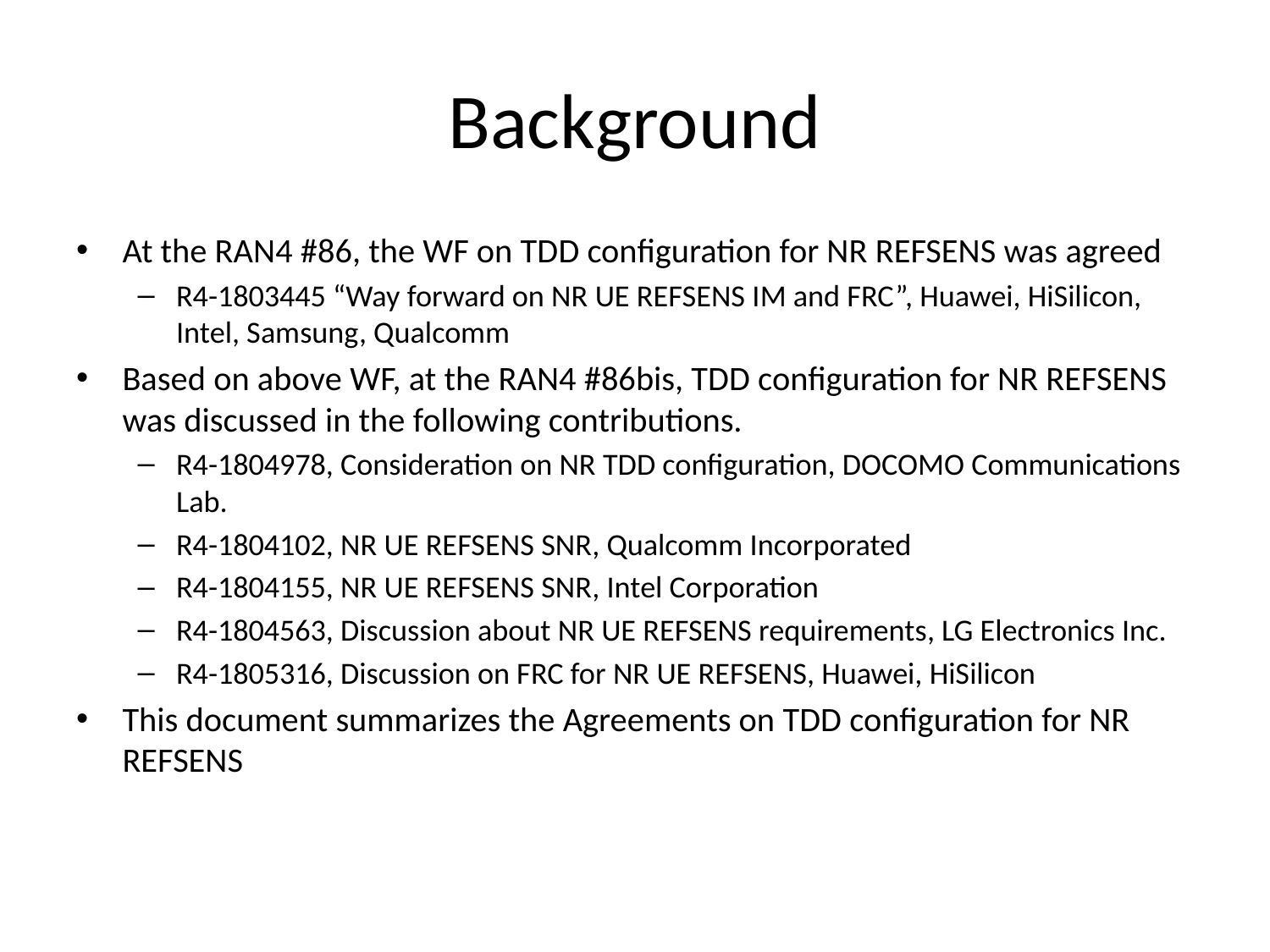

# Background
At the RAN4 #86, the WF on TDD configuration for NR REFSENS was agreed
R4-1803445 “Way forward on NR UE REFSENS IM and FRC”, Huawei, HiSilicon, Intel, Samsung, Qualcomm
Based on above WF, at the RAN4 #86bis, TDD configuration for NR REFSENS was discussed in the following contributions.
R4-1804978, Consideration on NR TDD configuration, DOCOMO Communications Lab.
R4-1804102, NR UE REFSENS SNR, Qualcomm Incorporated
R4-1804155, NR UE REFSENS SNR, Intel Corporation
R4-1804563, Discussion about NR UE REFSENS requirements, LG Electronics Inc.
R4-1805316, Discussion on FRC for NR UE REFSENS, Huawei, HiSilicon
This document summarizes the Agreements on TDD configuration for NR REFSENS